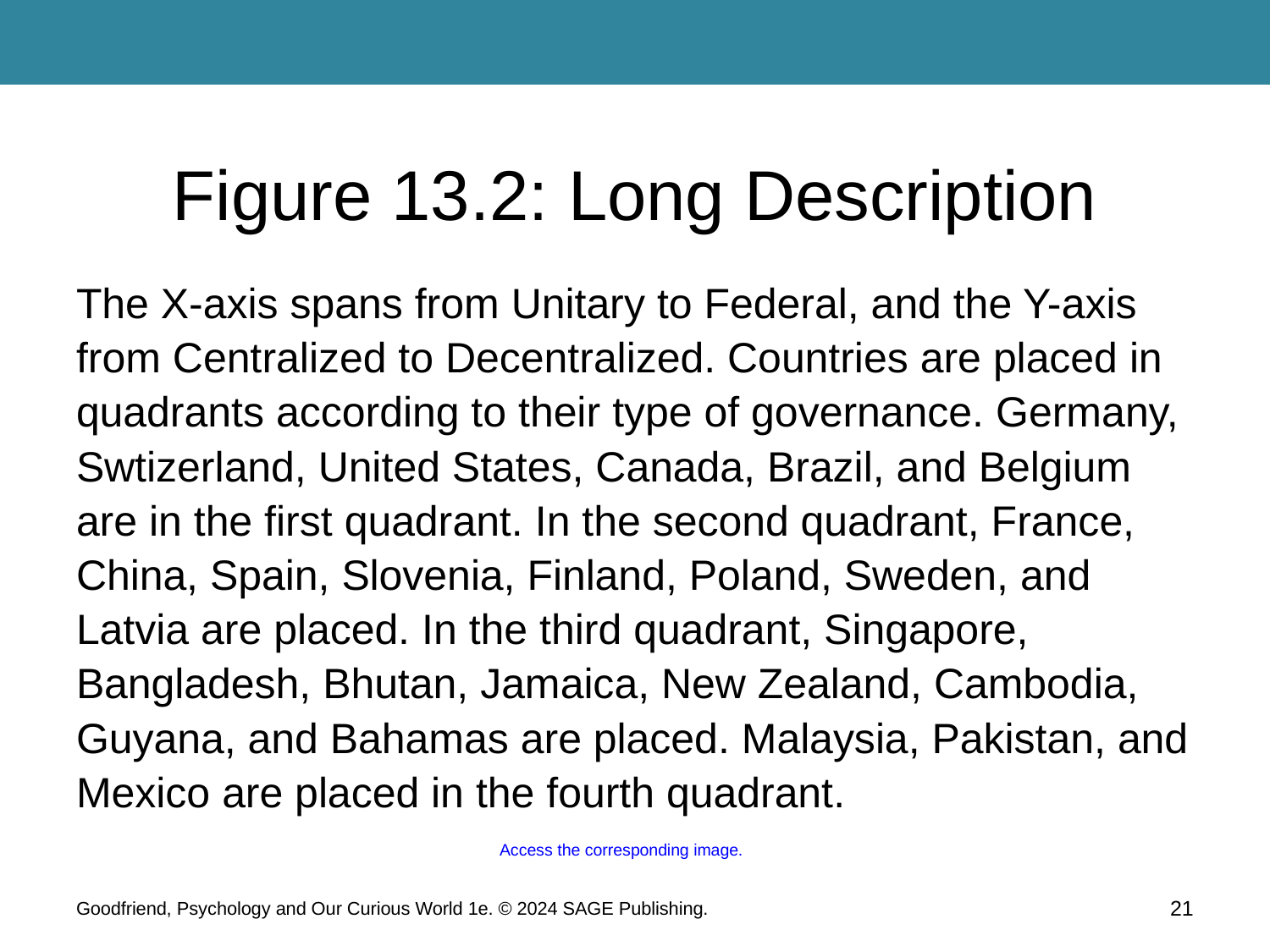

# Figure 13.2: Long Description
The X-axis spans from Unitary to Federal, and the Y-axis from Centralized to Decentralized. Countries are placed in quadrants according to their type of governance. Germany, Swtizerland, United States, Canada, Brazil, and Belgium are in the first quadrant. In the second quadrant, France, China, Spain, Slovenia, Finland, Poland, Sweden, and Latvia are placed. In the third quadrant, Singapore, Bangladesh, Bhutan, Jamaica, New Zealand, Cambodia, Guyana, and Bahamas are placed. Malaysia, Pakistan, and Mexico are placed in the fourth quadrant.
Access the corresponding image.
21
Goodfriend, Psychology and Our Curious World 1e. © 2024 SAGE Publishing.